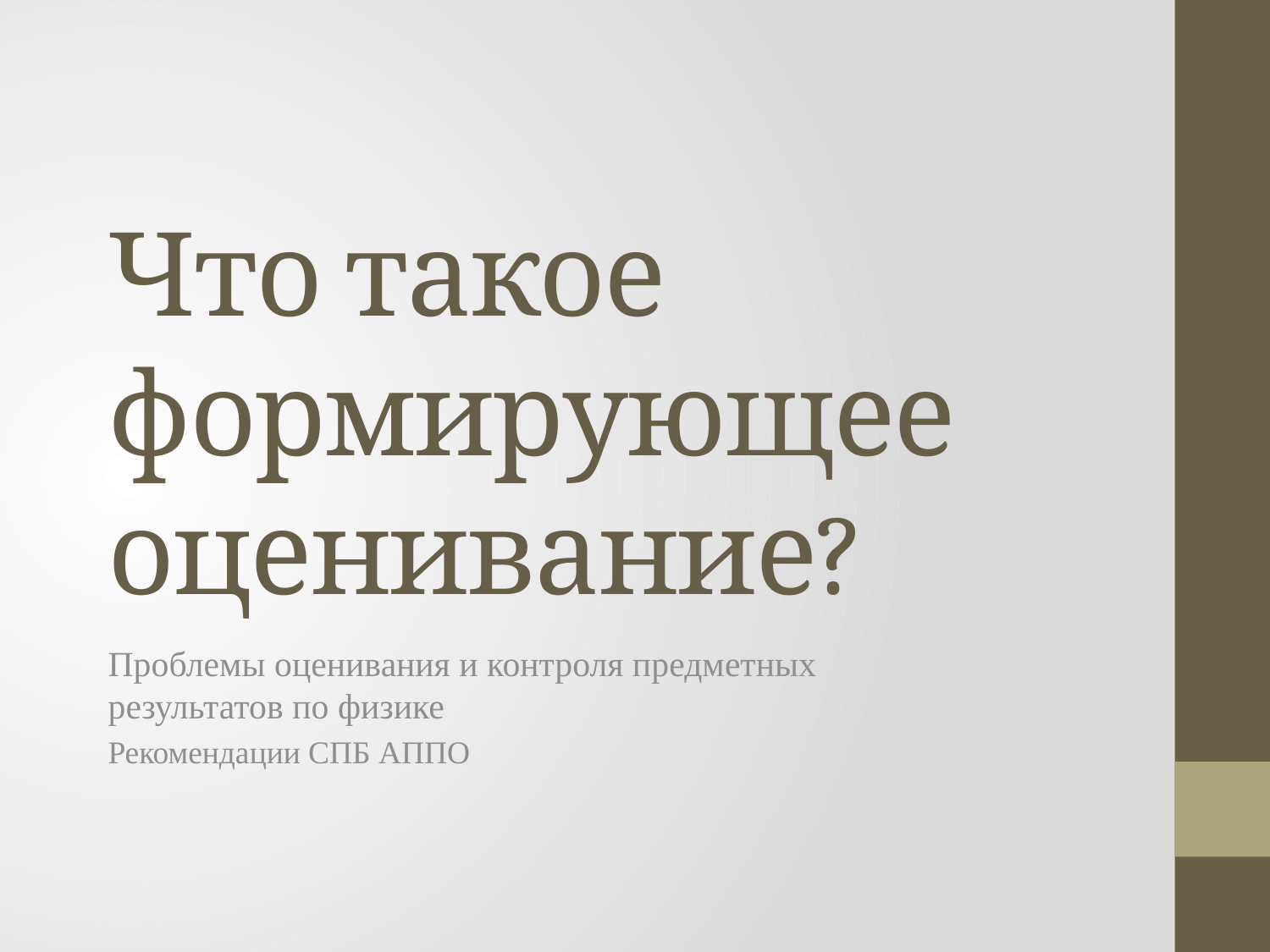

# Что такое формирующее оценивание?
Проблемы оценивания и контроля предметных результатов по физике
Рекомендации СПБ АППО